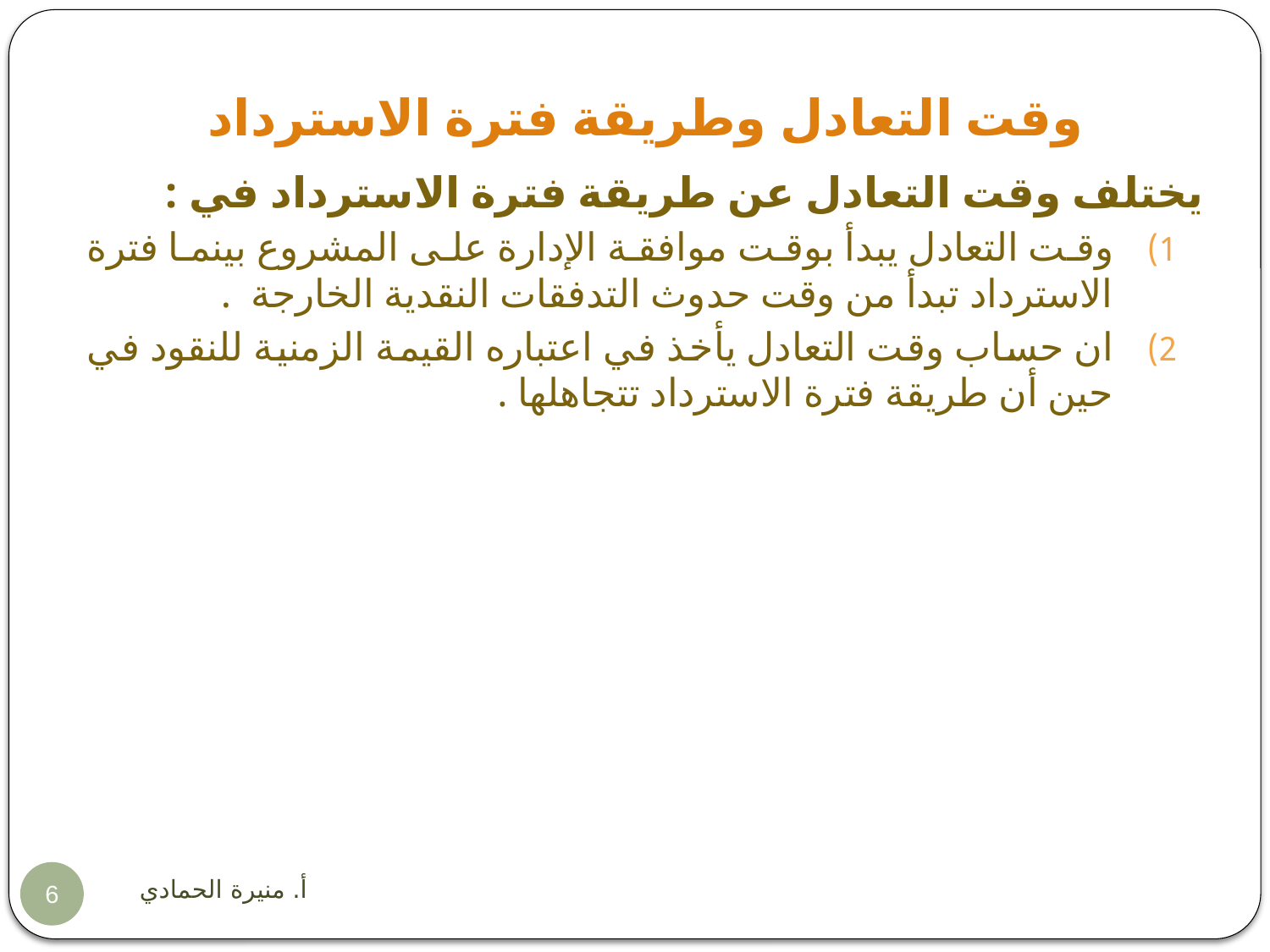

# وقت التعادل وطريقة فترة الاسترداد
 يختلف وقت التعادل عن طريقة فترة الاسترداد في :
وقت التعادل يبدأ بوقت موافقة الإدارة على المشروع بينما فترة الاسترداد تبدأ من وقت حدوث التدفقات النقدية الخارجة  .
ان حساب وقت التعادل يأخذ في اعتباره القيمة الزمنية للنقود في حين أن طريقة فترة الاسترداد تتجاهلها .
أ. منيرة الحمادي
6